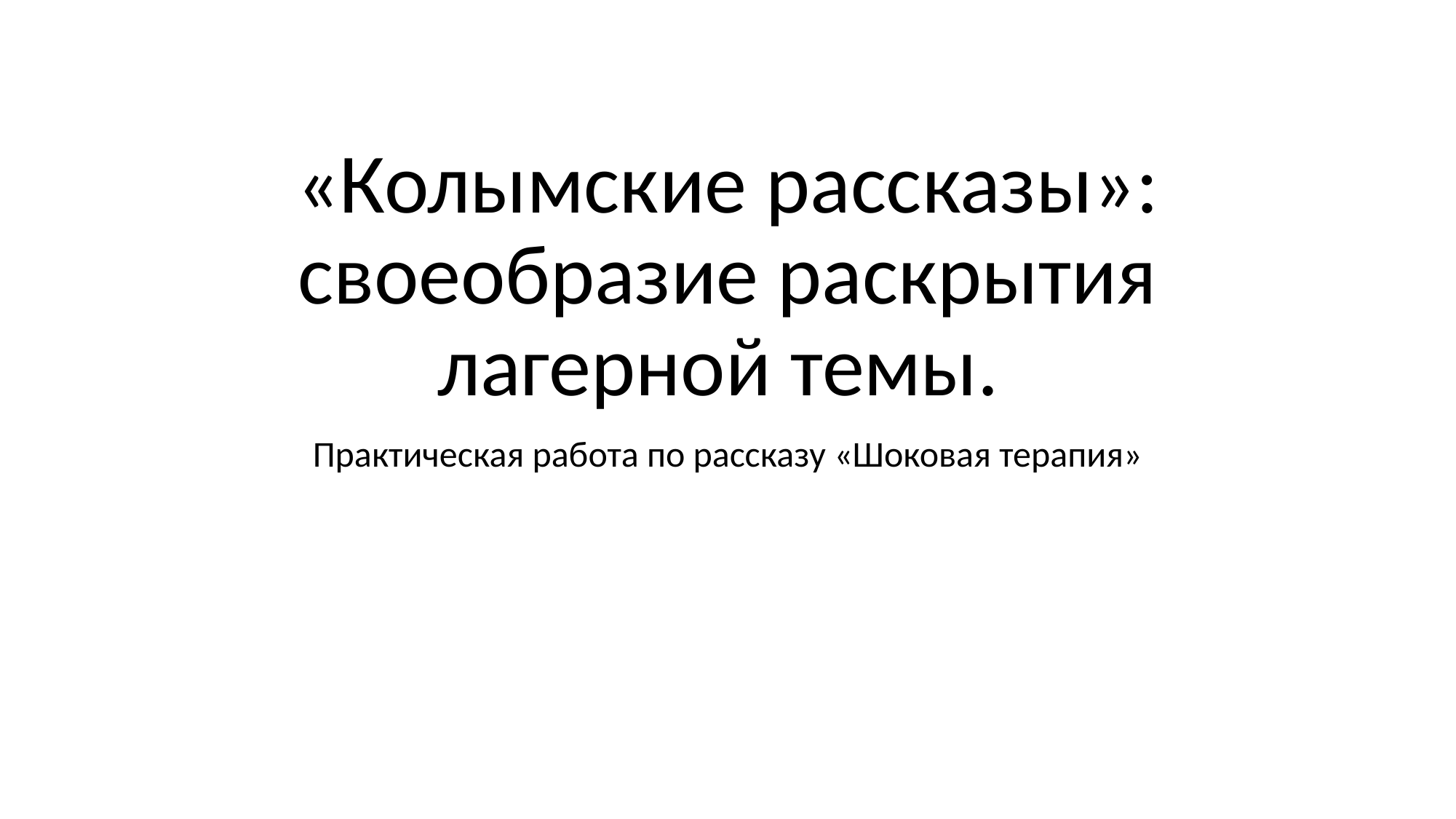

# «Колымские рассказы»: своеобразие раскрытия лагерной темы.
Практическая работа по рассказу «Шоковая терапия»